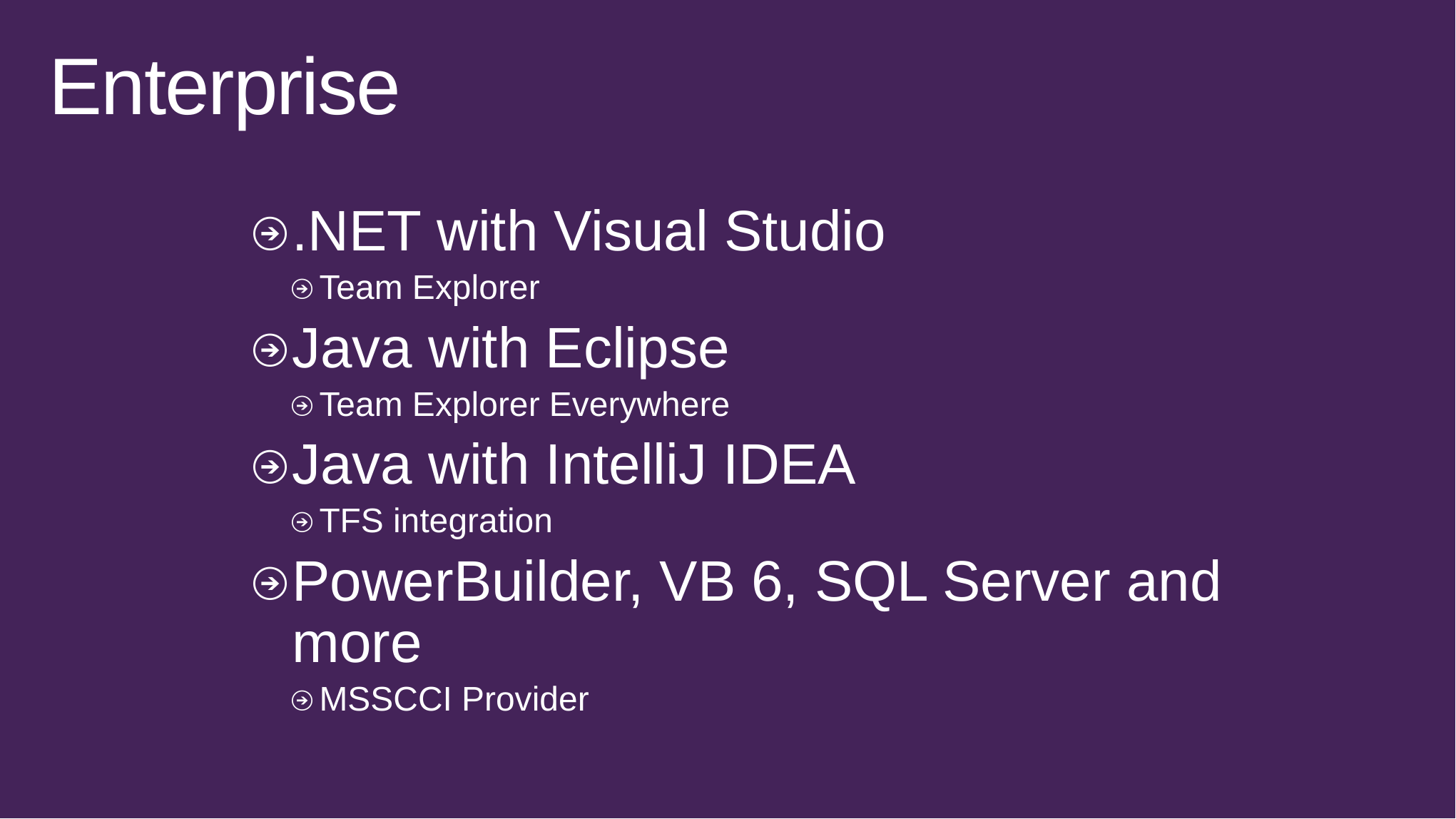

# Enterprise
.NET with Visual Studio
Team Explorer
Java with Eclipse
Team Explorer Everywhere
Java with IntelliJ IDEA
TFS integration
PowerBuilder, VB 6, SQL Server and more
MSSCCI Provider